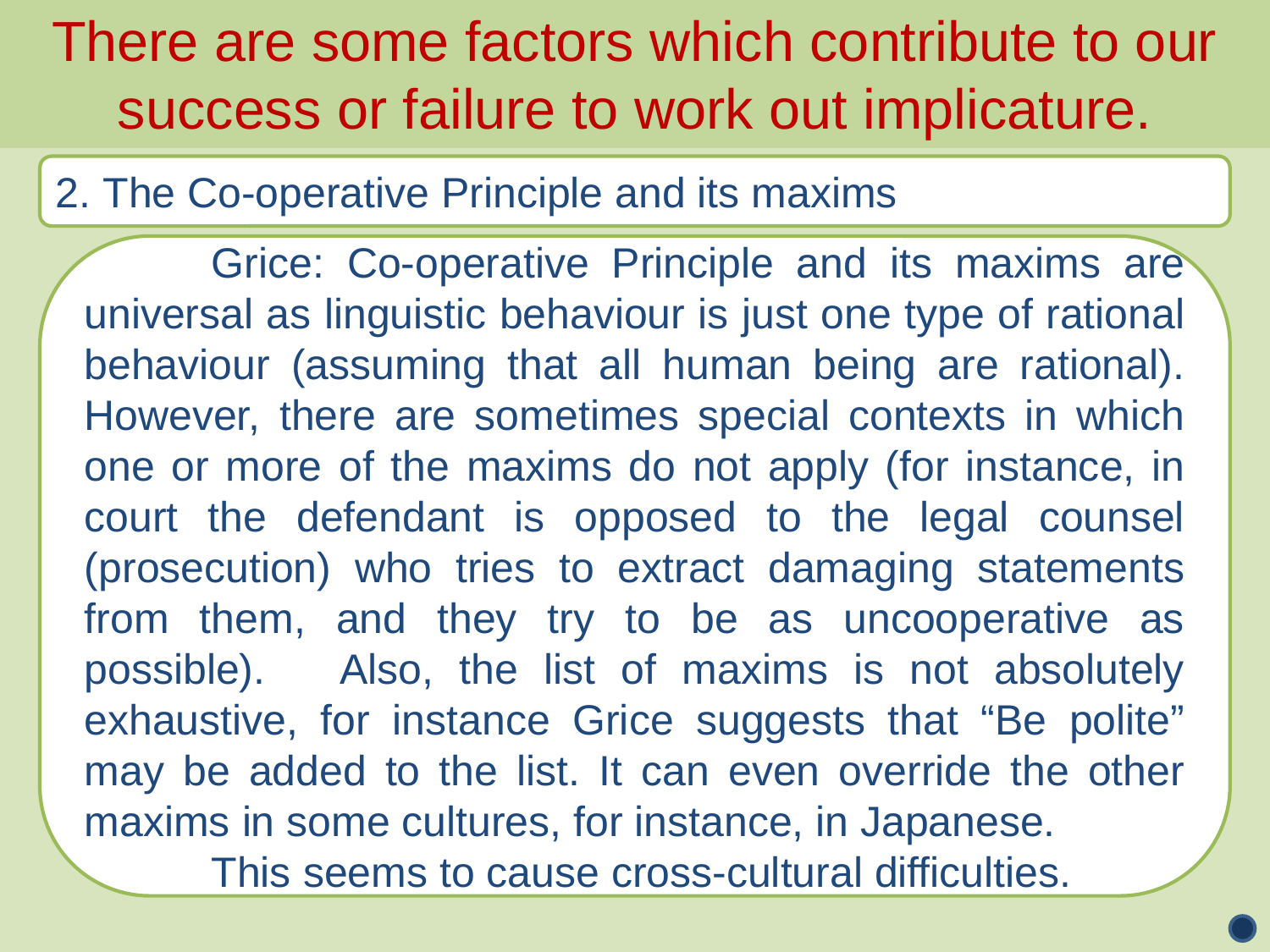

There are some factors which contribute to our success or failure to work out implicature.
2. The Co-operative Principle and its maxims
	Grice: Co-operative Principle and its maxims are universal as linguistic behaviour is just one type of rational behaviour (assuming that all human being are rational). However, there are sometimes special contexts in which one or more of the maxims do not apply (for instance, in court the defendant is opposed to the legal counsel (prosecution) who tries to extract damaging statements from them, and they try to be as uncooperative as possible).   Also, the list of maxims is not absolutely exhaustive, for instance Grice suggests that “Be polite” may be added to the list. It can even override the other maxims in some cultures, for instance, in Japanese.
	This seems to cause cross-cultural difficulties.